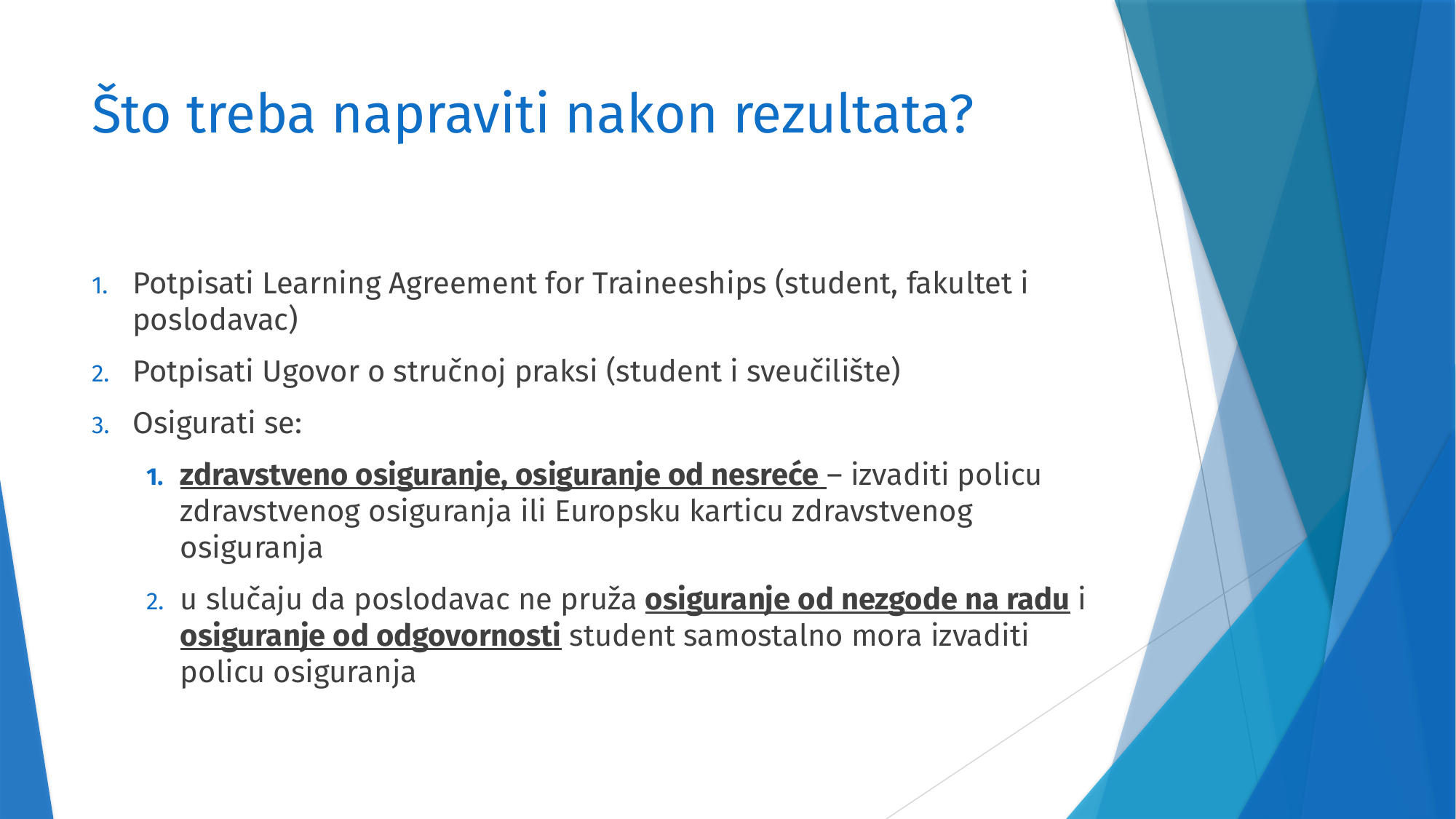

# Što treba napraviti nakon rezultata?
Potpisati Learning Agreement for Traineeships (student, fakultet i poslodavac)
Potpisati Ugovor o stručnoj praksi (student i sveučilište)
Osigurati se:
zdravstveno osiguranje, osiguranje od nesreće – izvaditi policu zdravstvenog osiguranja ili Europsku karticu zdravstvenog osiguranja
u slučaju da poslodavac ne pruža osiguranje od nezgode na radu i osiguranje od odgovornosti student samostalno mora izvaditi policu osiguranja